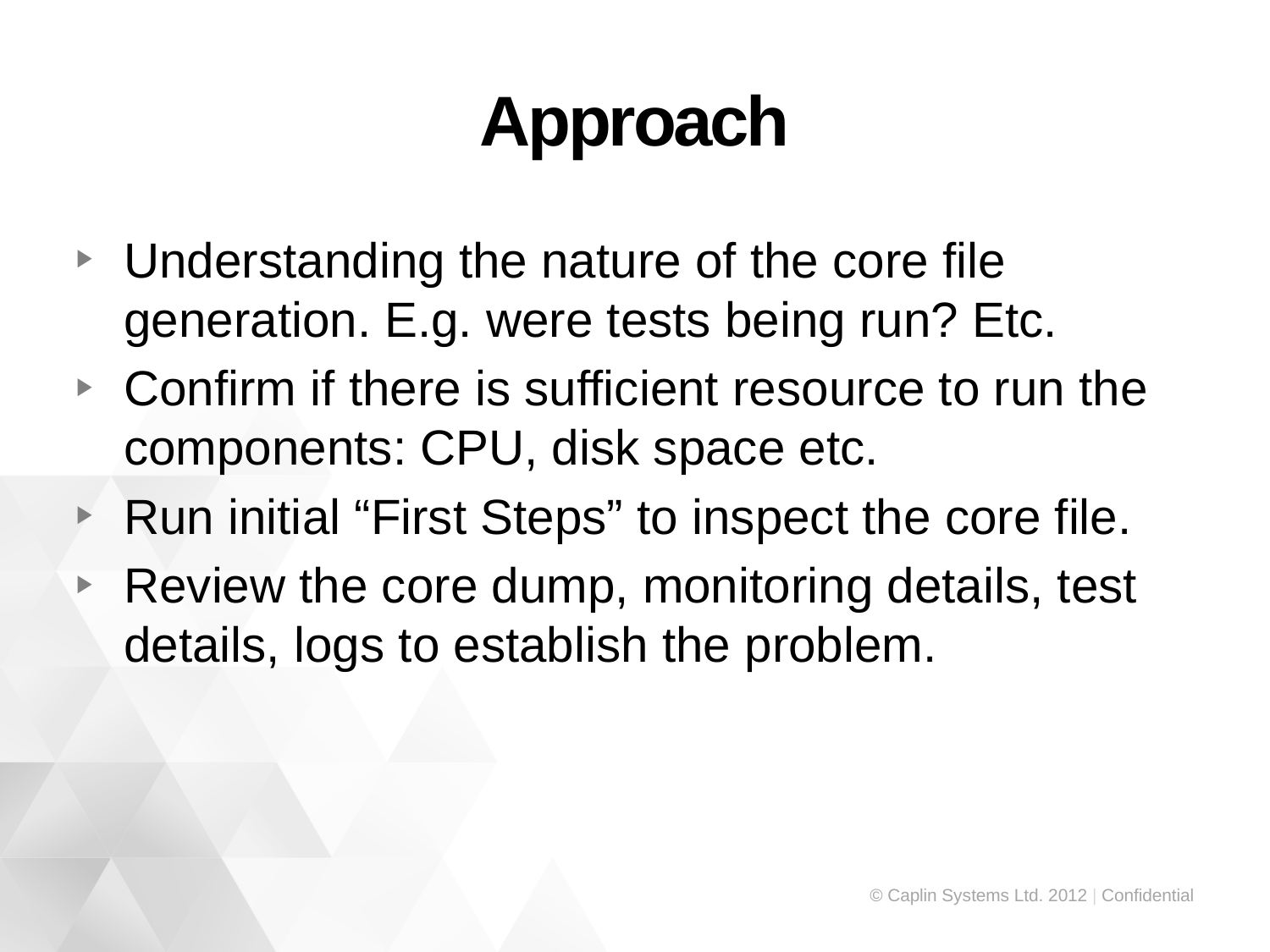

# Approach
Understanding the nature of the core file generation. E.g. were tests being run? Etc.
Confirm if there is sufficient resource to run the components: CPU, disk space etc.
Run initial “First Steps” to inspect the core file.
Review the core dump, monitoring details, test details, logs to establish the problem.